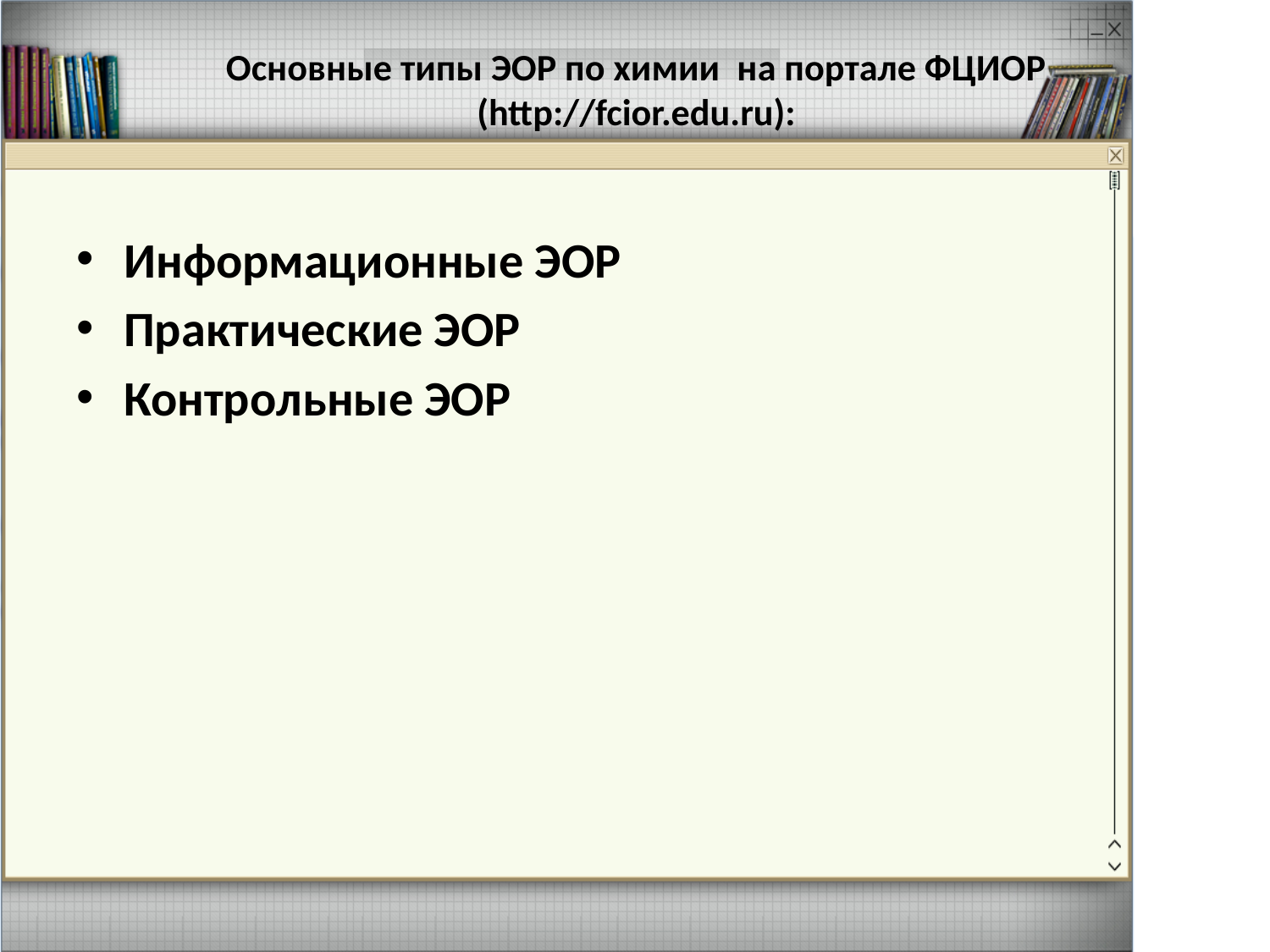

# Основные типы ЭОР по химии  на портале ФЦИОР (http://fcior.edu.ru):
Информационные ЭОР
Практические ЭОР
Контрольные ЭОР